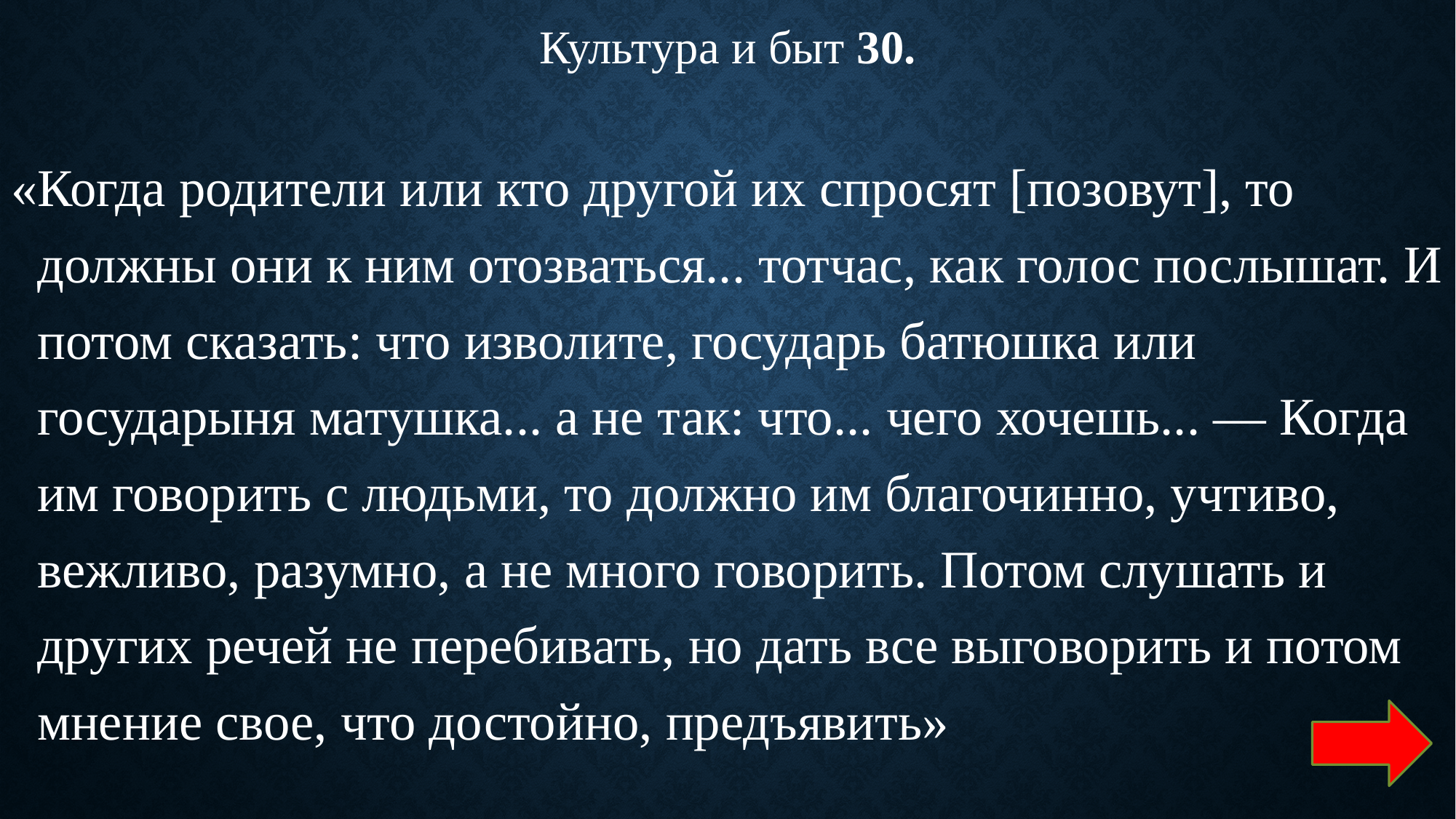

Культура и быт 30.

«Когда родители или кто другой их спросят [позовут], то должны они к ним отозваться... тотчас, как голос послышат. И потом сказать: что изволите, государь батюшка или государыня матушка... а не так: что... чего хочешь... — Когда им говорить с людьми, то должно им благочинно, учтиво, вежливо, разумно, а не много говорить. Потом слушать и других речей не перебивать, но дать все выговорить и потом мнение свое, что достойно, предъявить»